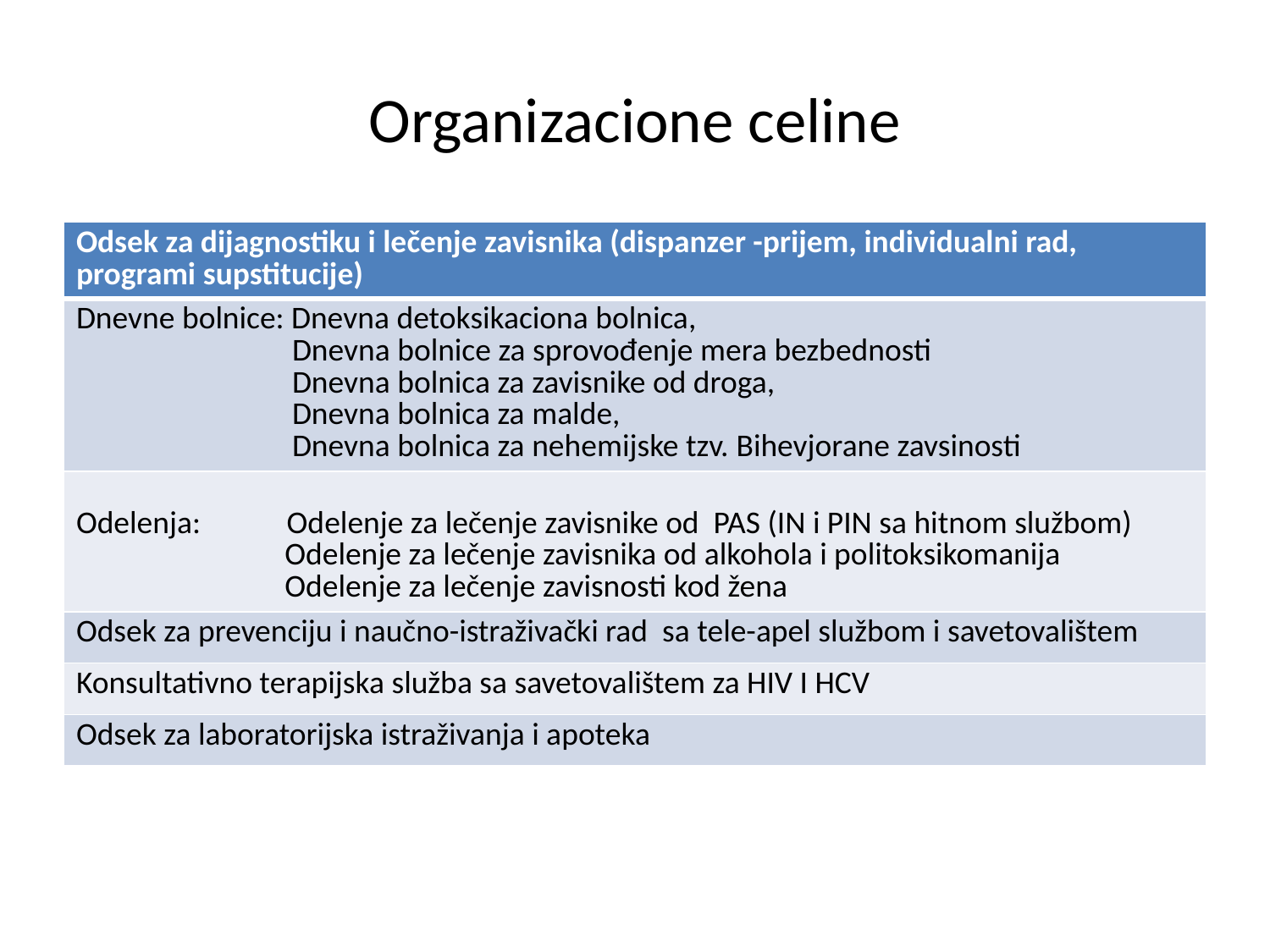

# Organizacione celine
| Odsek za dijagnostiku i lečenje zavisnika (dispanzer -prijem, individualni rad, programi supstitucije) |
| --- |
| Dnevne bolnice: Dnevna detoksikaciona bolnica, Dnevna bolnice za sprovođenje mera bezbednosti Dnevna bolnica za zavisnike od droga, Dnevna bolnica za malde, Dnevna bolnica za nehemijske tzv. Bihevjorane zavsinosti |
| Odelenja: Odelenje za lečenje zavisnike od PAS (IN i PIN sa hitnom službom) Odelenje za lečenje zavisnika od alkohola i politoksikomanija Odelenje za lečenje zavisnosti kod žena |
| Odsek za prevenciju i naučno-istraživački rad sa tele-apel službom i savetovalištem |
| Konsultativno terapijska služba sa savetovalištem za HIV I HCV |
| Odsek za laboratorijska istraživanja i apoteka |